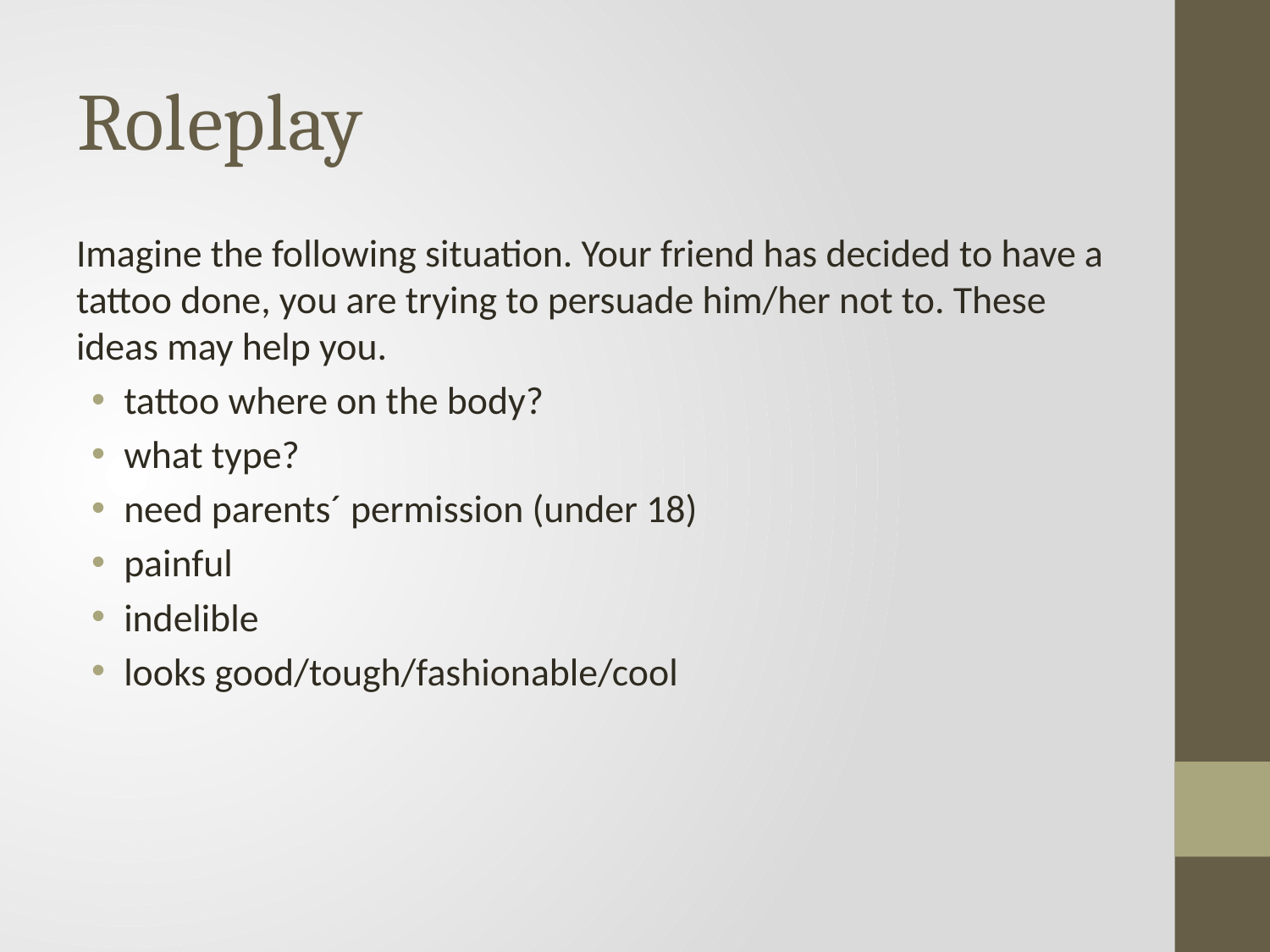

# Roleplay
Imagine the following situation. Your friend has decided to have a tattoo done, you are trying to persuade him/her not to. These ideas may help you.
tattoo where on the body?
what type?
need parents´ permission (under 18)
painful
indelible
looks good/tough/fashionable/cool